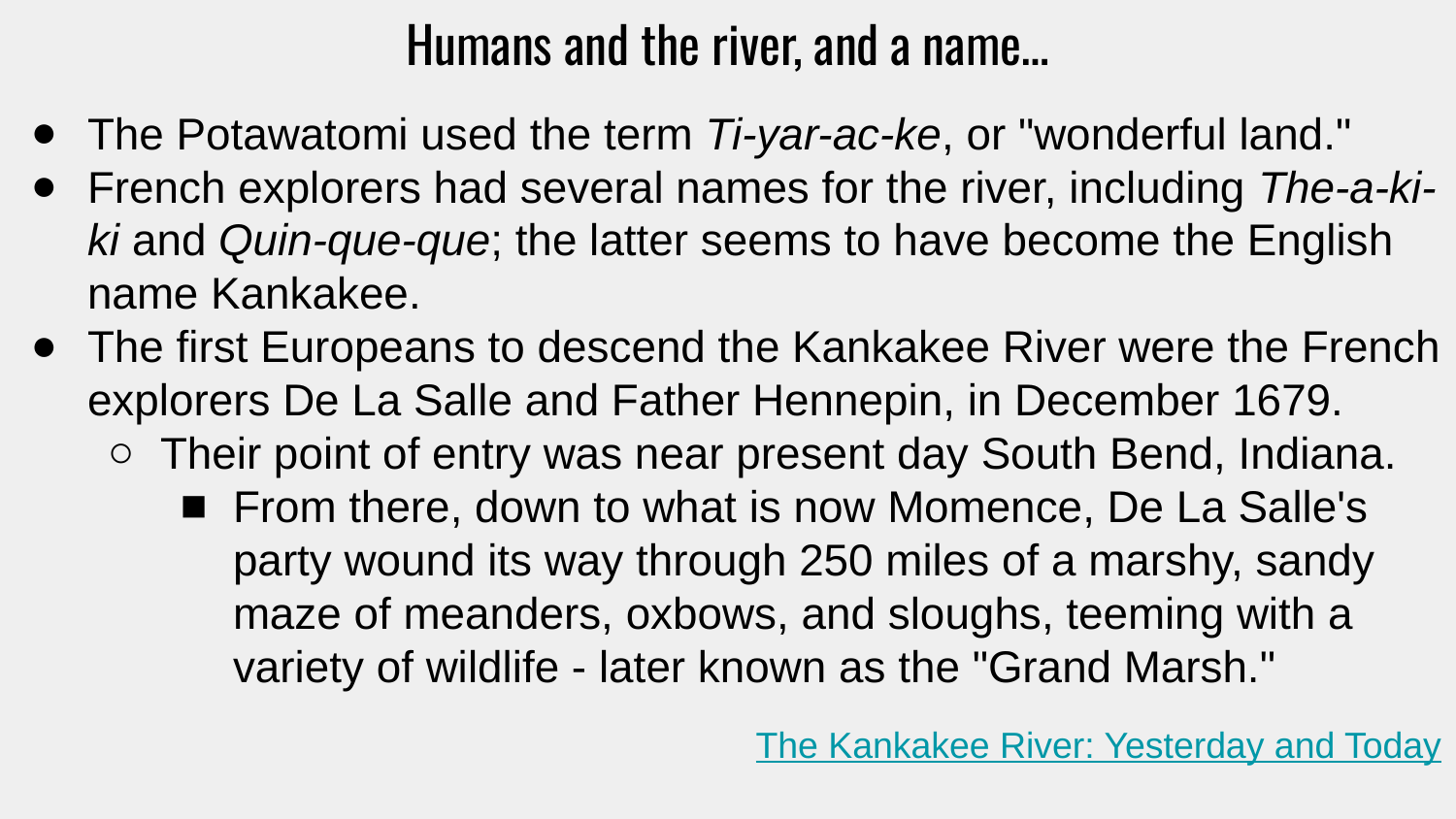

Humans and the river, and a name…
The Potawatomi used the term Ti-yar-ac-ke, or "wonderful land."
French explorers had several names for the river, including The-a-ki-ki and Quin-que-que; the latter seems to have become the English name Kankakee.
The first Europeans to descend the Kankakee River were the French explorers De La Salle and Father Hennepin, in December 1679.
Their point of entry was near present day South Bend, Indiana.
From there, down to what is now Momence, De La Salle's party wound its way through 250 miles of a marshy, sandy maze of meanders, oxbows, and sloughs, teeming with a variety of wildlife - later known as the "Grand Marsh."
The Kankakee River: Yesterday and Today